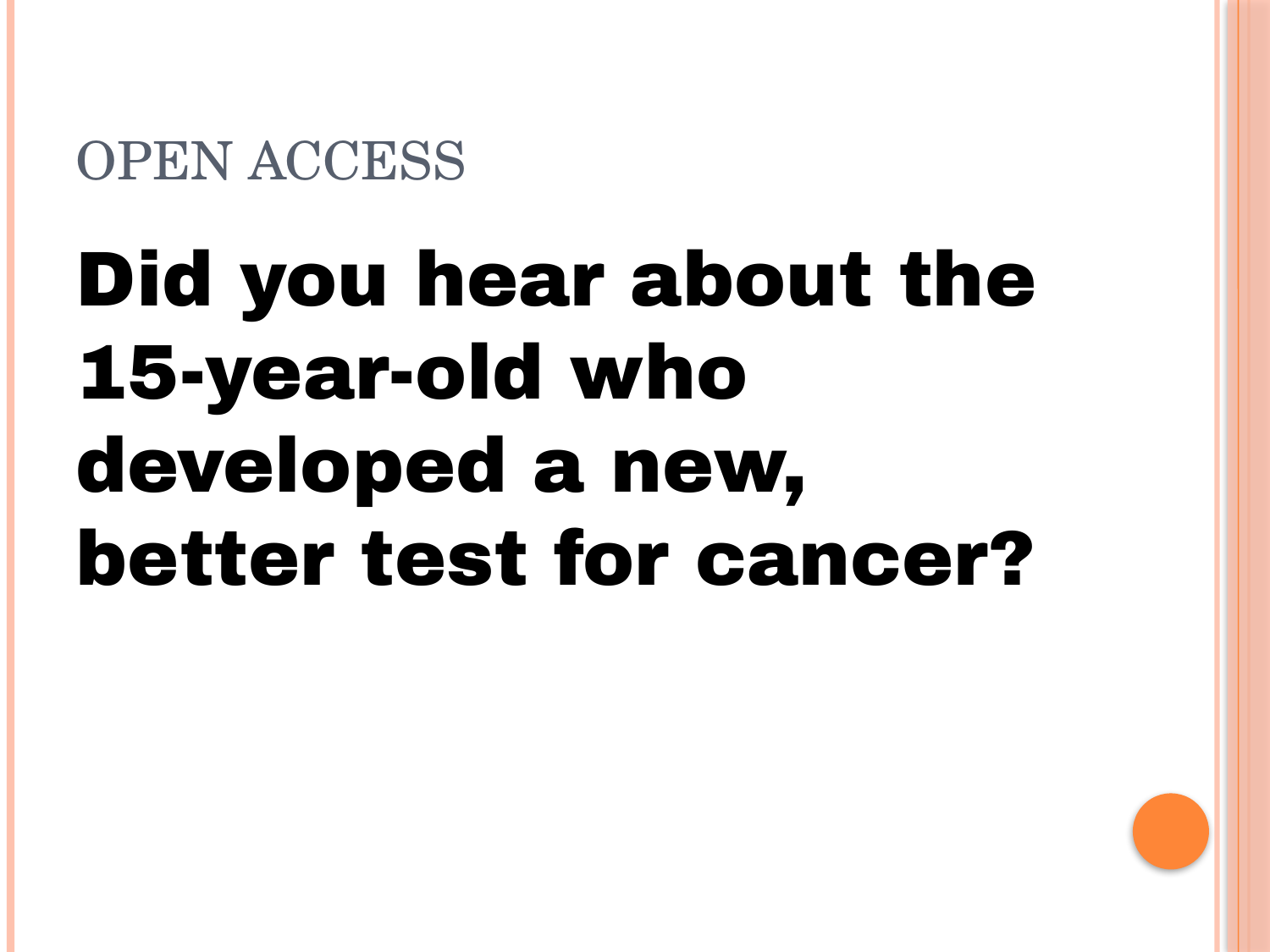

# Open Access
Did you hear about the 15-year-old who developed a new, better test for cancer?